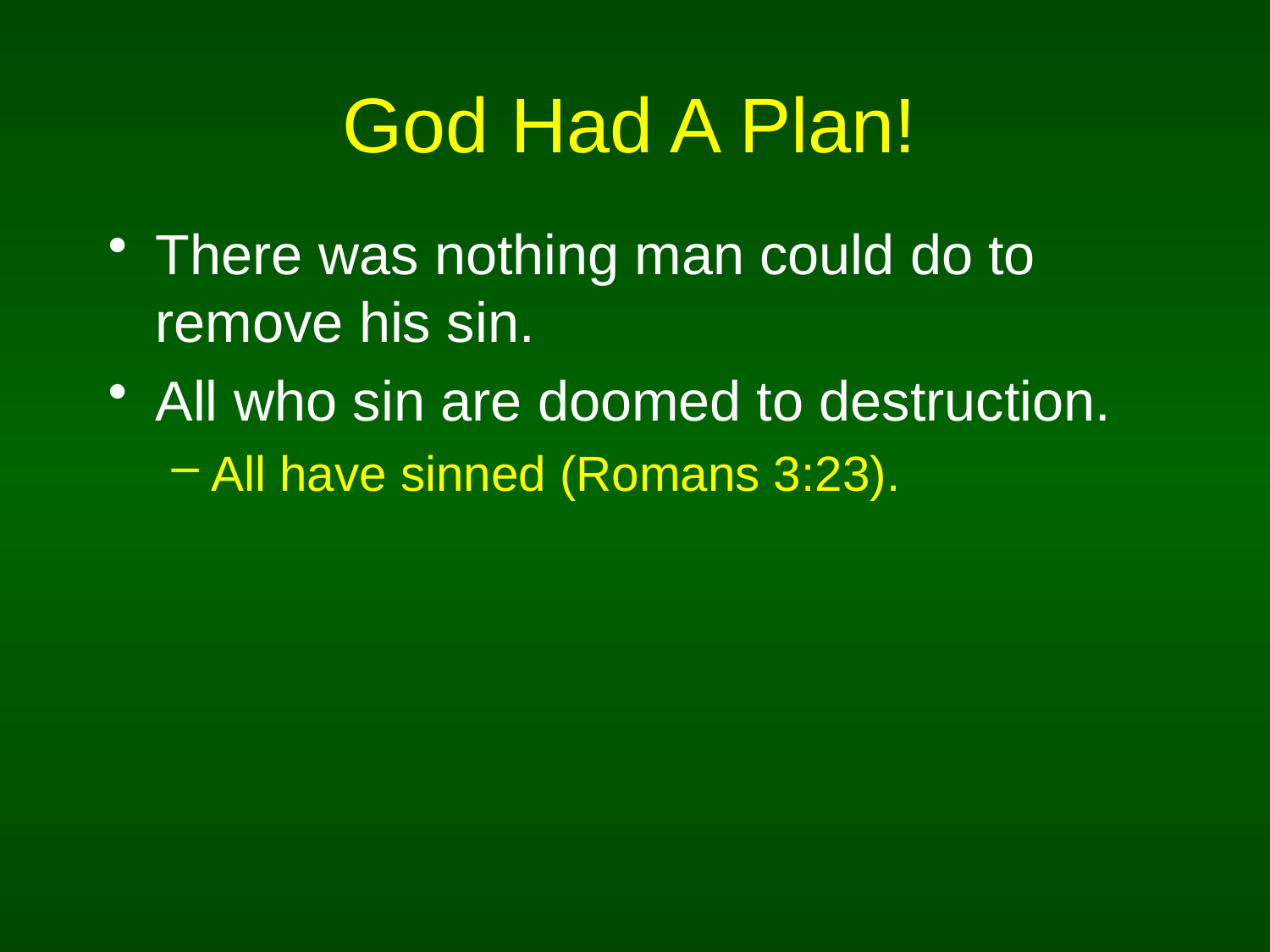

# God Had A Plan!
There was nothing man could do to remove his sin.
All who sin are doomed to destruction.
All have sinned (Romans 3:23).